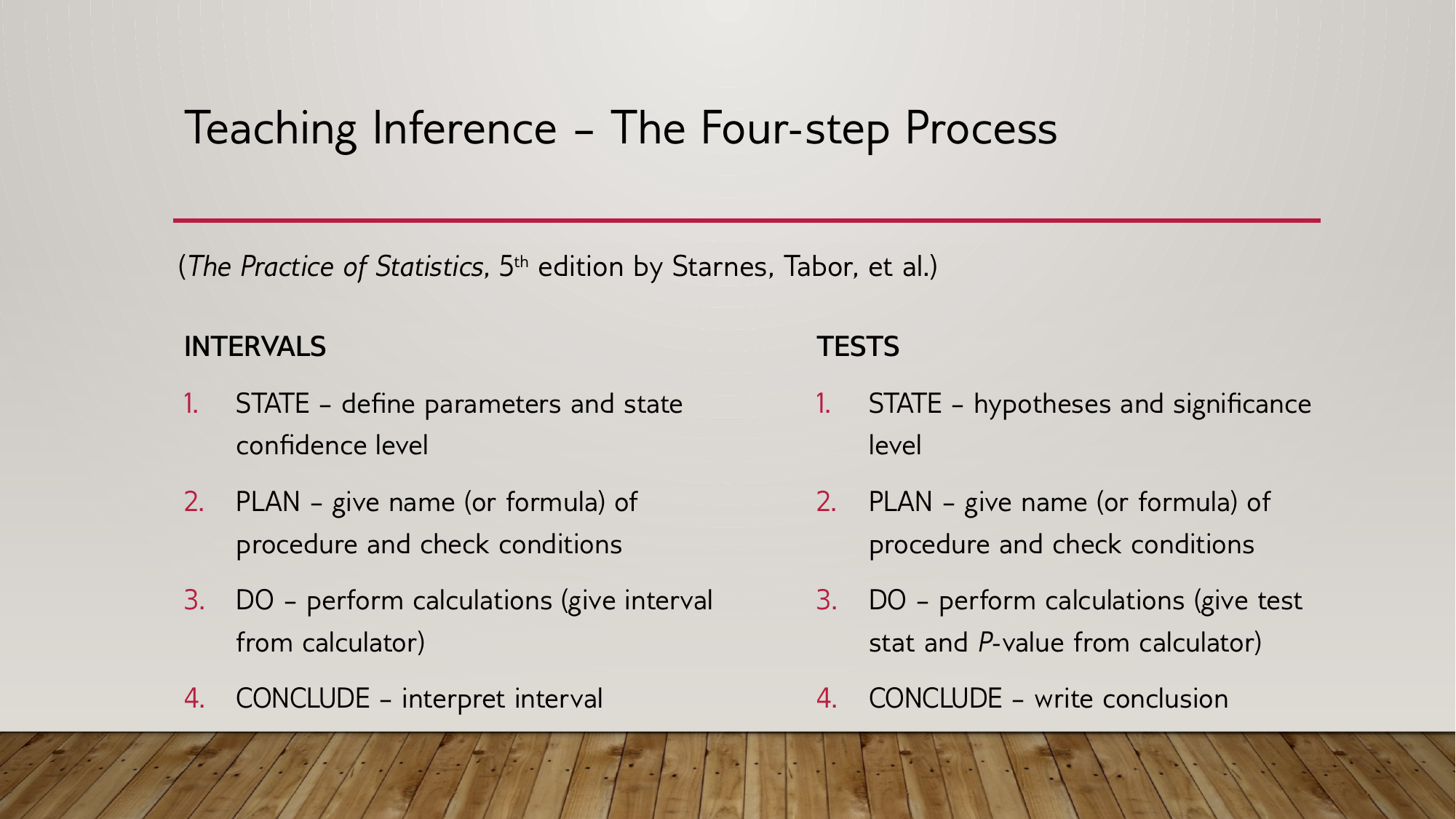

# Teaching Inference – The Four-step Process
(The Practice of Statistics, 5th edition by Starnes, Tabor, et al.)

INTERVALS
STATE – define parameters and state confidence level
PLAN – give name (or formula) of procedure and check conditions
DO – perform calculations (give interval from calculator)
CONCLUDE – interpret interval

TESTS
STATE – hypotheses and significance level
PLAN – give name (or formula) of procedure and check conditions
DO – perform calculations (give test stat and P-value from calculator)
CONCLUDE – write conclusion